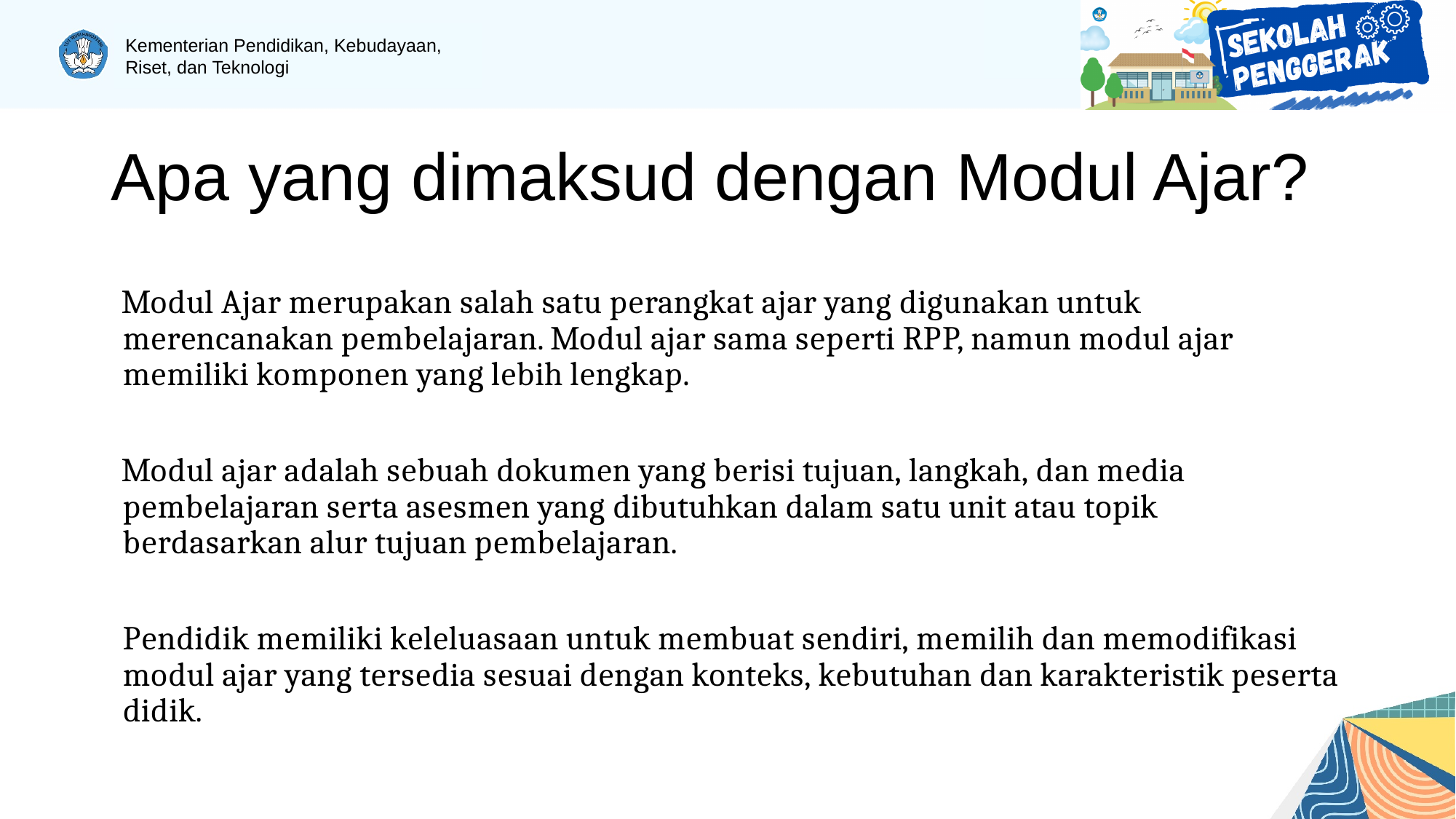

# Apa yang dimaksud dengan Modul Ajar?
Modul Ajar merupakan salah satu perangkat ajar yang digunakan untuk merencanakan pembelajaran. Modul ajar sama seperti RPP, namun modul ajar memiliki komponen yang lebih lengkap.

Modul ajar adalah sebuah dokumen yang berisi tujuan, langkah, dan media pembelajaran serta asesmen yang dibutuhkan dalam satu unit atau topik berdasarkan alur tujuan pembelajaran.

Pendidik memiliki keleluasaan untuk membuat sendiri, memilih dan memodifikasi modul ajar yang tersedia sesuai dengan konteks, kebutuhan dan karakteristik peserta didik.